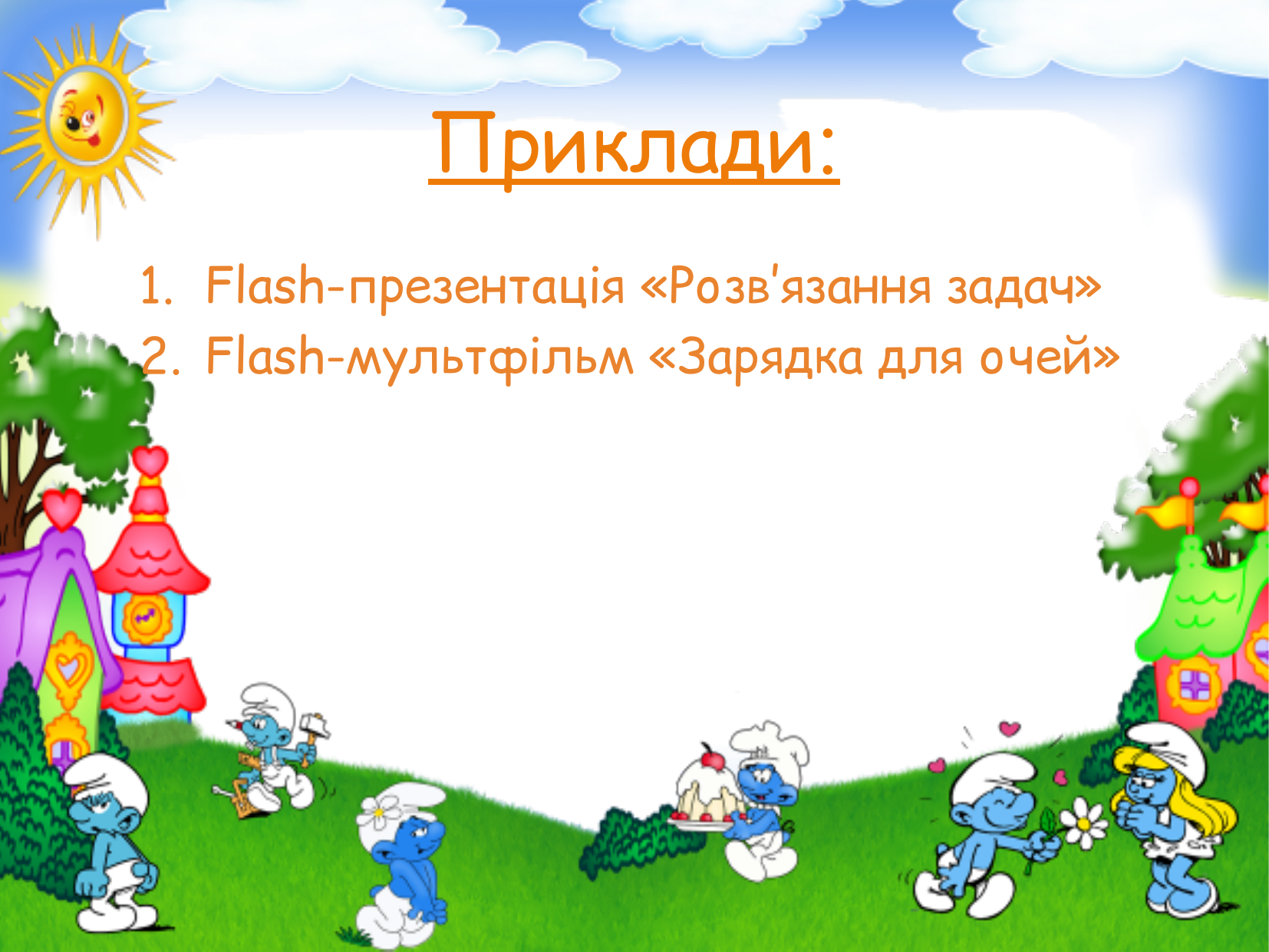

# Приклади:
Flash-презентація «Розв’язання задач»
Flash-мультфільм «Зарядка для очей»